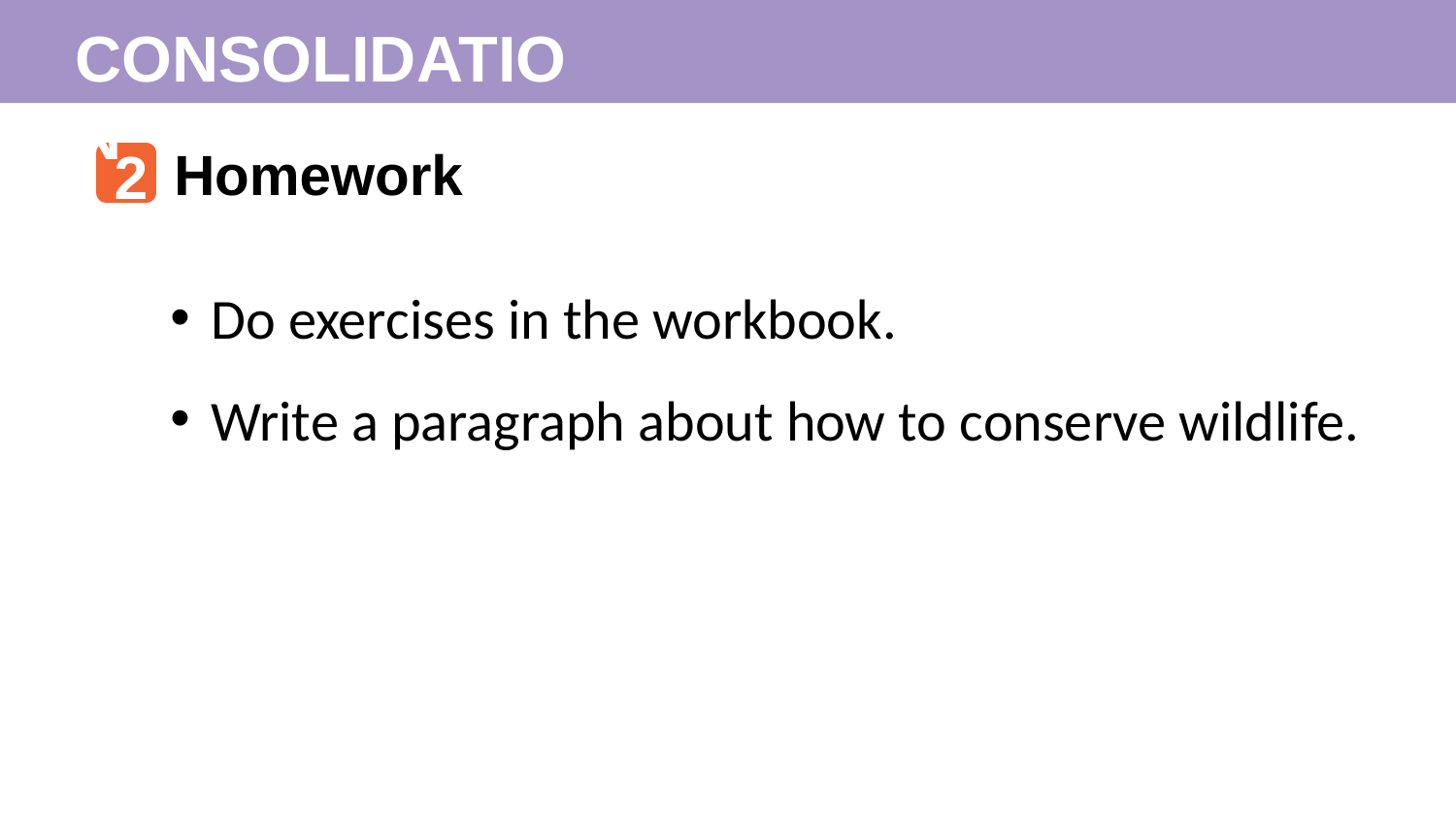

CONSOLIDATION
2
Homework

Do exercises in the workbook.
Write a paragraph about how to conserve wildlife.